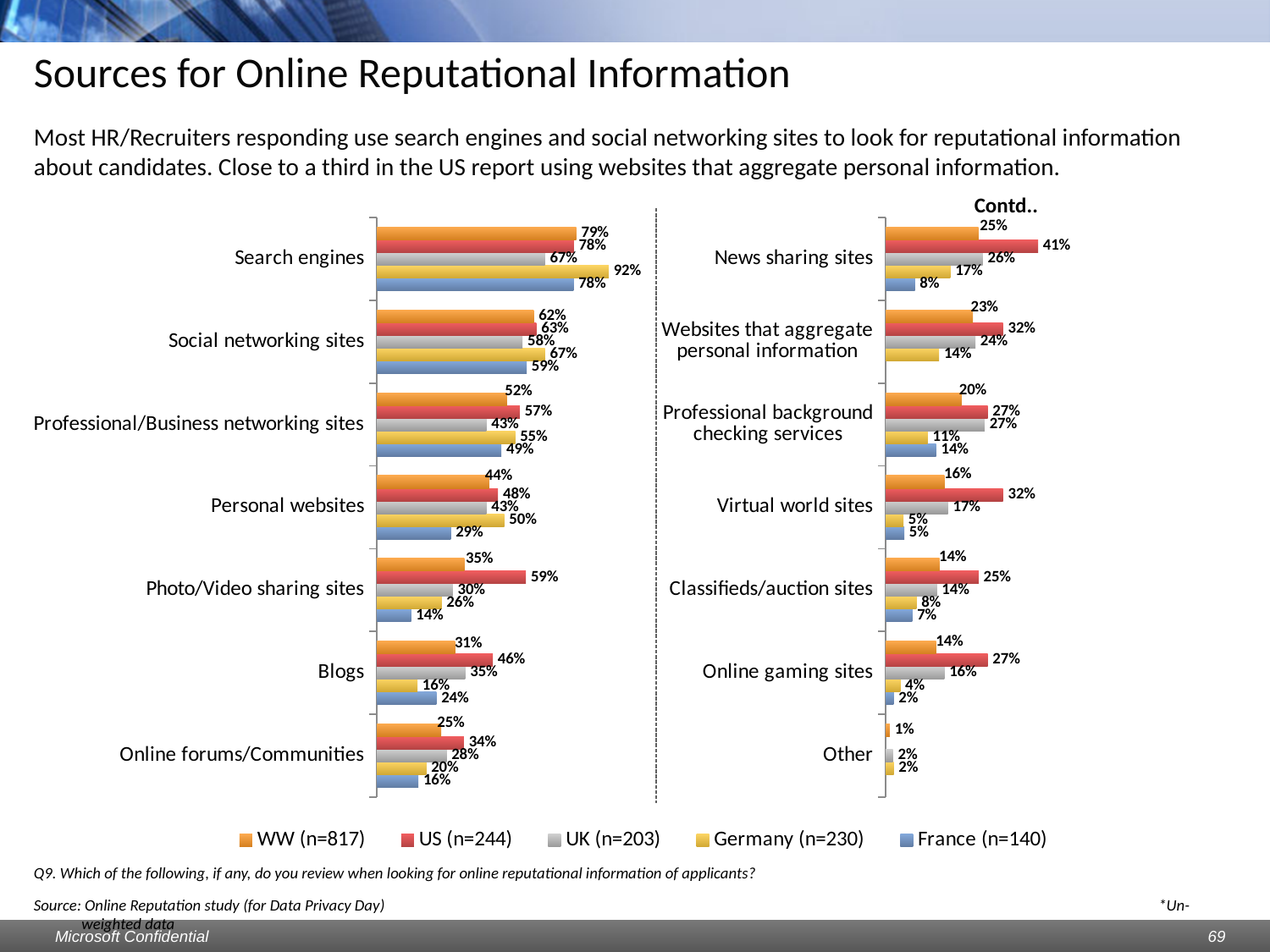

# Sources for Online Reputational Information
Most HR/Recruiters responding use search engines and social networking sites to look for reputational information about candidates. Close to a third in the US report using websites that aggregate personal information.

Contd..

### Chart

| Category | France (n=140) | Germany (n=230) | UK (n=203) | US (n=244) | WW (n=817) |
|---|---|---|---|---|---|
| Online forums/Communities | 0.16428571428571417 | 0.1956521739130428 | 0.2758620689655185 | 0.3442622950819673 | 0.25458996328029554 |
| Blogs | 0.23571428571428646 | 0.1608695652173913 | 0.34975369458128075 | 0.4590163934426241 | 0.30966952264381886 |
| Photo/Video sharing sites | 0.1357142857142863 | 0.2565217391304348 | 0.30049261083743944 | 0.5901639344262266 | 0.3463892288861689 |
| Personal websites | 0.29285714285714287 | 0.5043478260869565 | 0.43349753694581383 | 0.47950819672131145 | 0.4430844553243589 |
| Professional/Business networking sites | 0.4928571428571429 | 0.5478260869565217 | 0.43349753694581383 | 0.5655737704918032 | 0.5152998776009821 |
| Social networking sites | 0.5928571428571405 | 0.6652173913043478 | 0.5763546798029531 | 0.6311475409836067 | 0.620563035495716 |
| Search engines | 0.7785714285714311 | 0.9173913043478261 | 0.6650246305418779 | 0.7786885245901661 | 0.7894736842105263 |

### Chart

| Category | France (n=140) | Germany (n=230) | UK (n=203) | US (n=244) | WW (n=817) |
|---|---|---|---|---|---|
| Other | 0.0 | 0.02173913043478261 | 0.01970443349753704 | 0.0 | 0.011015911872705017 |
| Online gaming sites | 0.02142857142857149 | 0.0391304347826087 | 0.1576354679802963 | 0.27459016393442776 | 0.13586291309669524 |
| Classifieds/auction sites | 0.07142857142857144 | 0.08260869565217396 | 0.13793103448275926 | 0.25 | 0.14443084455324418 |
| Virtual world sites | 0.05 | 0.04782608695652212 | 0.16748768472906458 | 0.3155737704918045 | 0.15789473684210636 |
| Professional background checking services | 0.1357142857142863 | 0.11304347826086956 | 0.2660098522167488 | 0.27459016393442776 | 0.2031823745410037 |
| Websites that aggregate personal information | 0.0 | 0.14347826086956544 | 0.2413793103448277 | 0.3155737704918045 | 0.2348596750369277 |
| News sharing sites | 0.07857142857142857 | 0.17391304347826186 | 0.2610837438423648 | 0.4098360655737715 | 0.24969400244798107 |

### Chart

| Category | France (n=140) | Germany (n=230) | UK (n=203) | US (n=244) | WW (n=817) |
|---|---|---|---|---|---|
|  | None | None | None | None | None |
|  | None | None | None | None | None |
|  | None | None | None | None | None |
|  | None | None | None | None | None |
|  | None | None | None | None | None |
|  | None | None | None | None | None |
|  | None | None | None | None | None |
Q9. Which of the following, if any, do you review when looking for online reputational information of applicants?
Source: Online Reputation study (for Data Privacy Day) 						                 *Un-weighted data